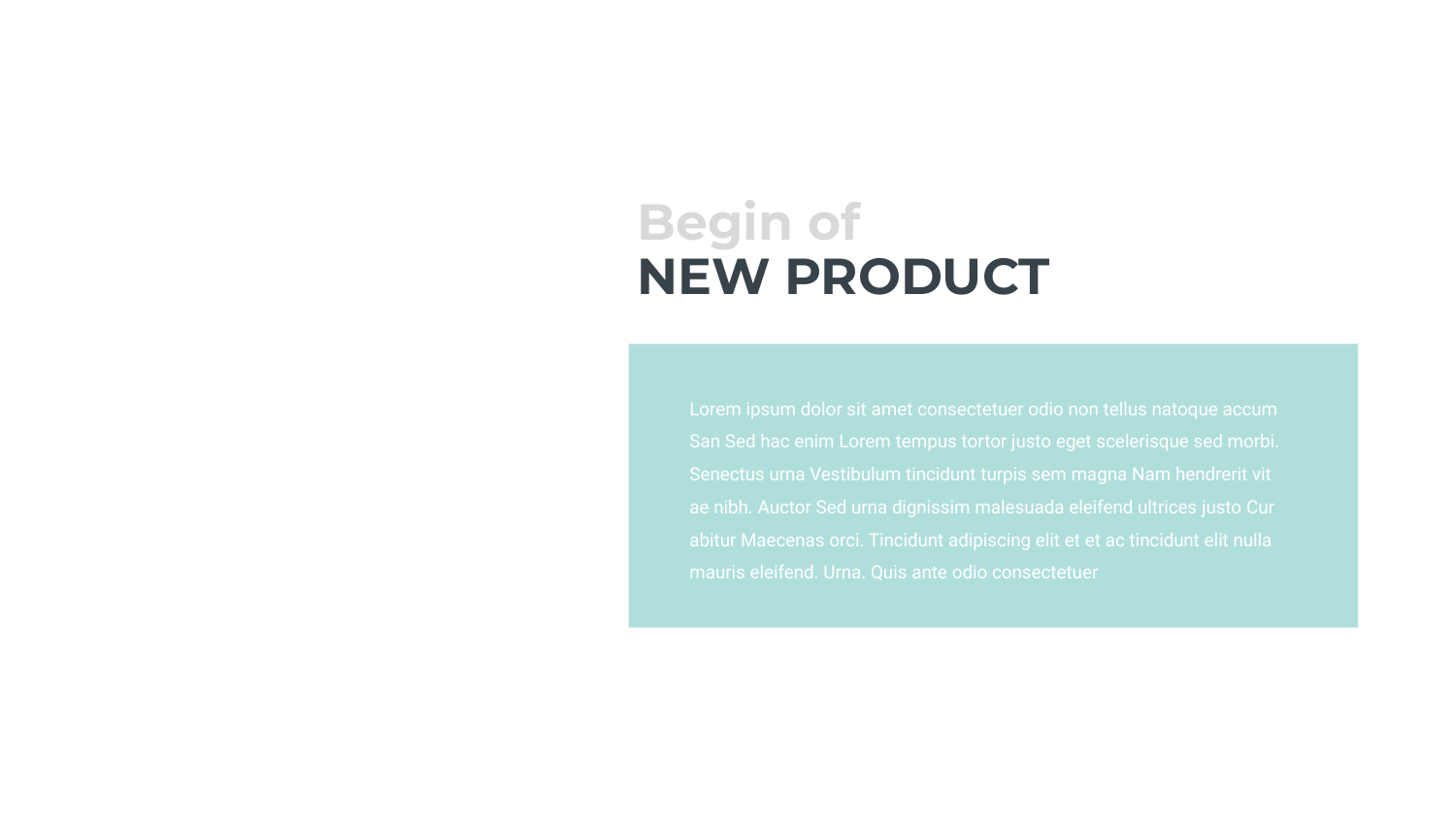

Begin of
NEW PRODUCT

Lorem ipsum dolor sit amet consectetuer odio non tellus natoque accum
San Sed hac enim Lorem tempus tortor justo eget scelerisque sed morbi. Senectus urna Vestibulum tincidunt turpis sem magna Nam hendrerit vit
ae nibh. Auctor Sed urna dignissim malesuada eleifend ultrices justo Cur
abitur Maecenas orci. Tincidunt adipiscing elit et et ac tincidunt elit nulla
mauris eleifend. Urna. Quis ante odio consectetuer